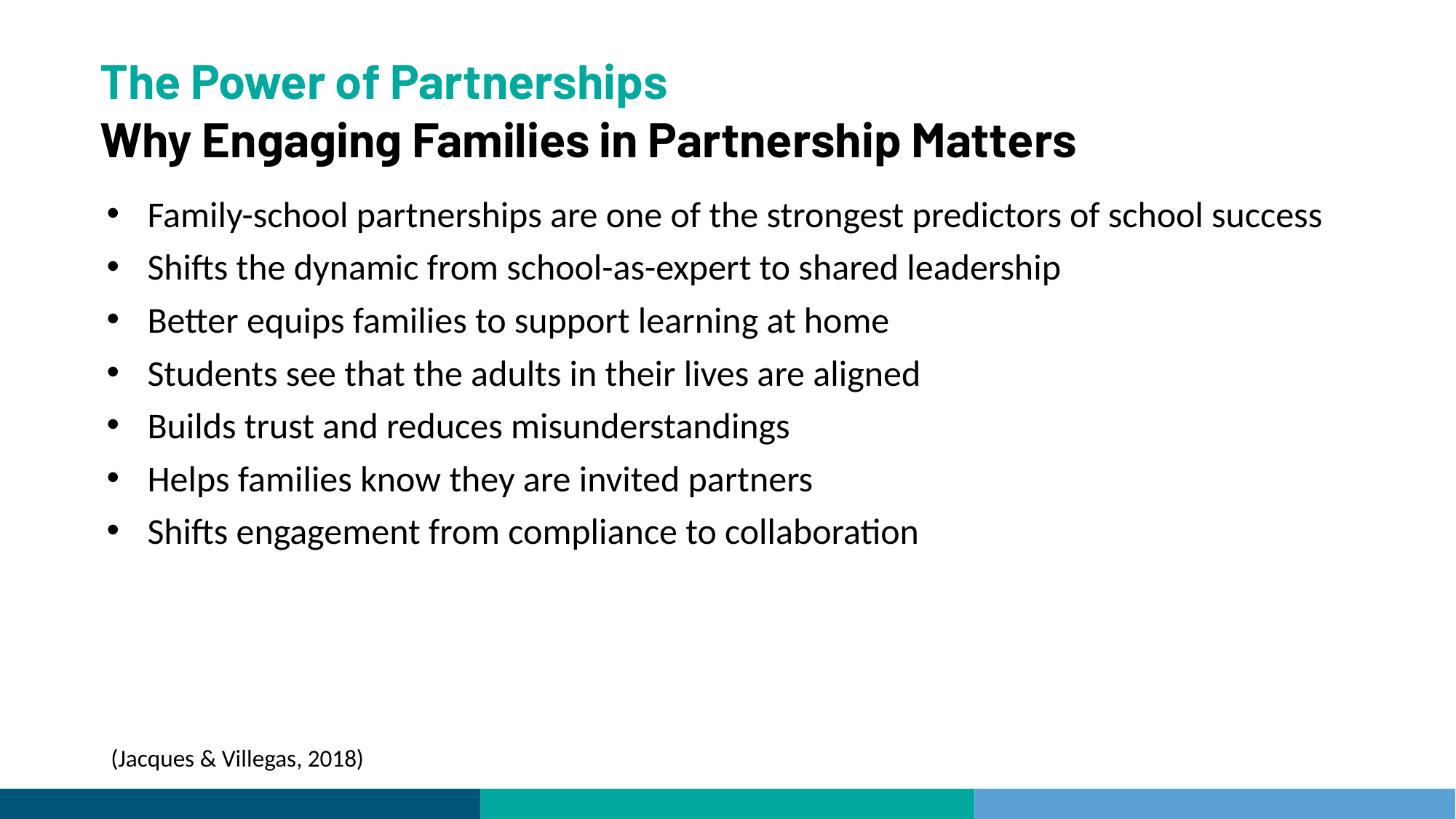

# The Power of Partnerships Why Engaging Families in Partnership Matters
Family-school partnerships are one of the strongest predictors of school success
Shifts the dynamic from school-as-expert to shared leadership
Better equips families to support learning at home
Students see that the adults in their lives are aligned
Builds trust and reduces misunderstandings
Helps families know they are invited partners
Shifts engagement from compliance to collaboration
(Jacques & Villegas, 2018)